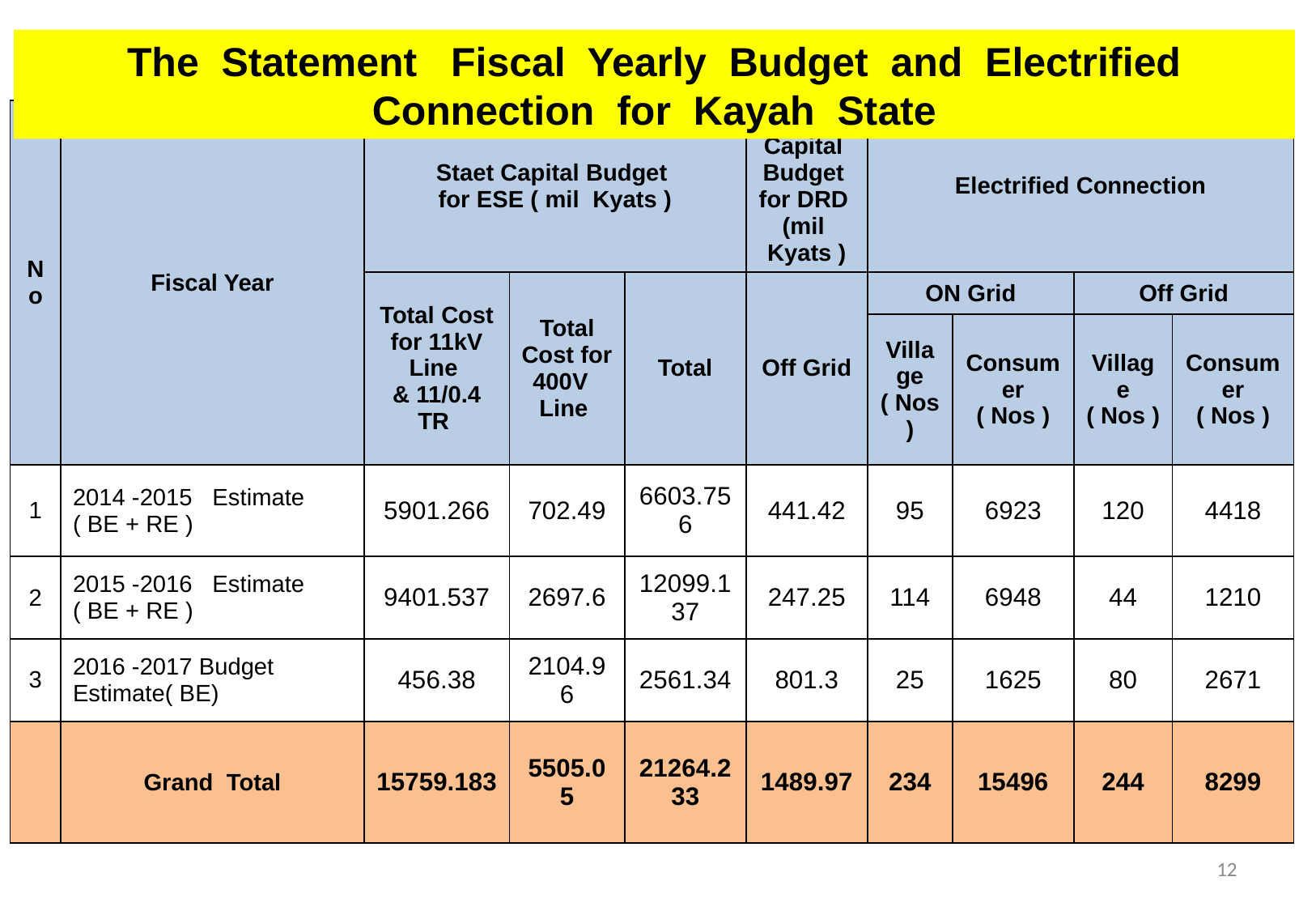

The  Statement   Fiscal  Yearly  Budget  and  Electrified  Connection  for  Kayah  State
| No | Fiscal Year | Staet Capital Budget for ESE ( mil Kyats ) |  |  | Staet Capital Budget for DRD (mil Kyats ) | Electrified Connection |  |  |  |
| --- | --- | --- | --- | --- | --- | --- | --- | --- | --- |
|  |  | Total Cost for 11kV Line & 11/0.4 TR | Total Cost for 400V Line | Total | Off Grid | ON Grid |  | Off Grid |  |
|  |  |  |  |  |  | Village ( Nos ) | Consumer ( Nos ) | Village ( Nos ) | Consumer ( Nos ) |
| 1 | 2014 -2015 Estimate ( BE + RE ) | 5901.266 | 702.49 | 6603.756 | 441.42 | 95 | 6923 | 120 | 4418 |
| 2 | 2015 -2016 Estimate ( BE + RE ) | 9401.537 | 2697.6 | 12099.137 | 247.25 | 114 | 6948 | 44 | 1210 |
| 3 | 2016 -2017 Budget Estimate( BE) | 456.38 | 2104.96 | 2561.34 | 801.3 | 25 | 1625 | 80 | 2671 |
|  | Grand Total | 15759.183 | 5505.05 | 21264.233 | 1489.97 | 234 | 15496 | 244 | 8299 |
12